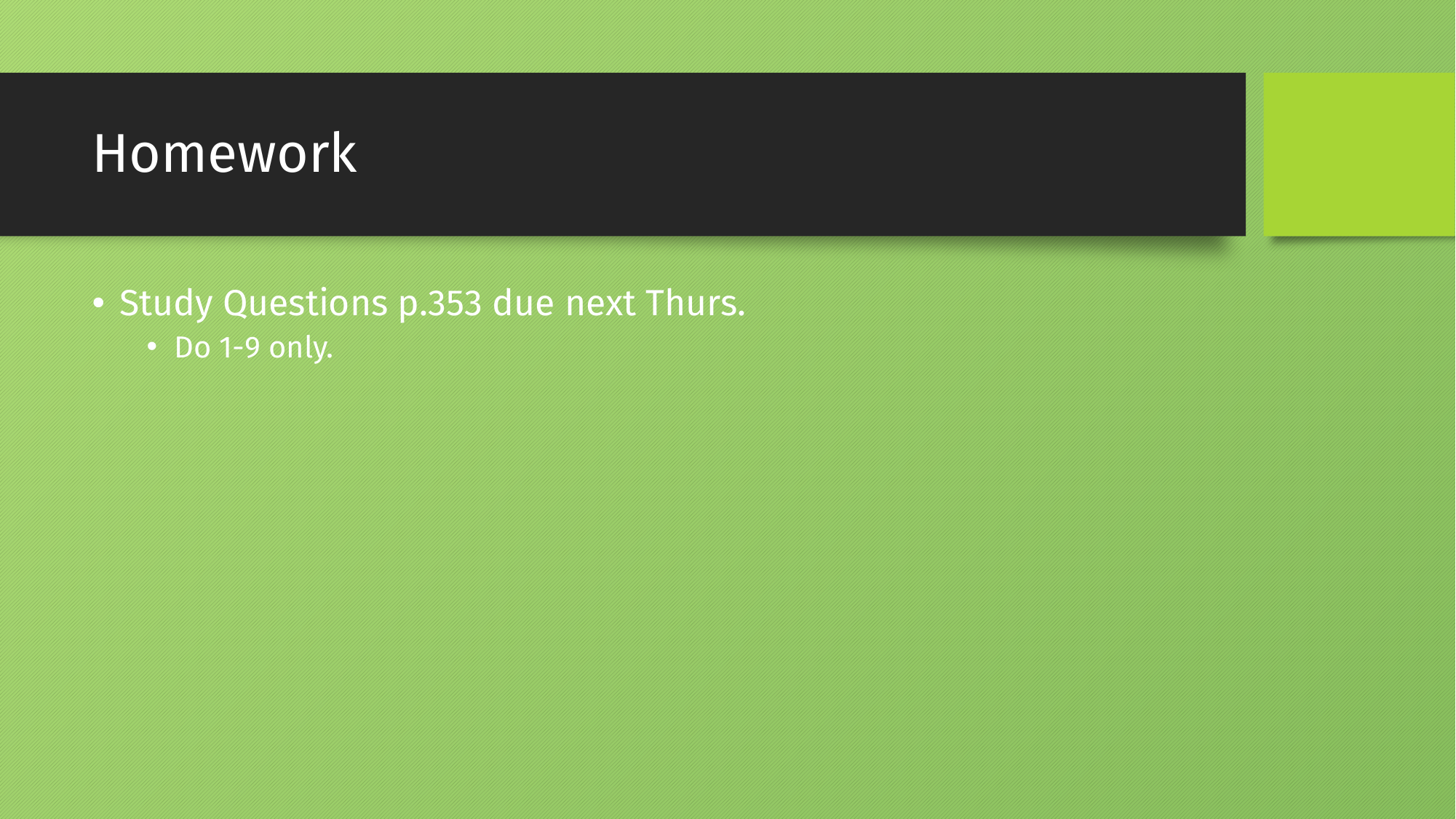

# Homework
Study Questions p.353 due next Thurs.
Do 1-9 only.